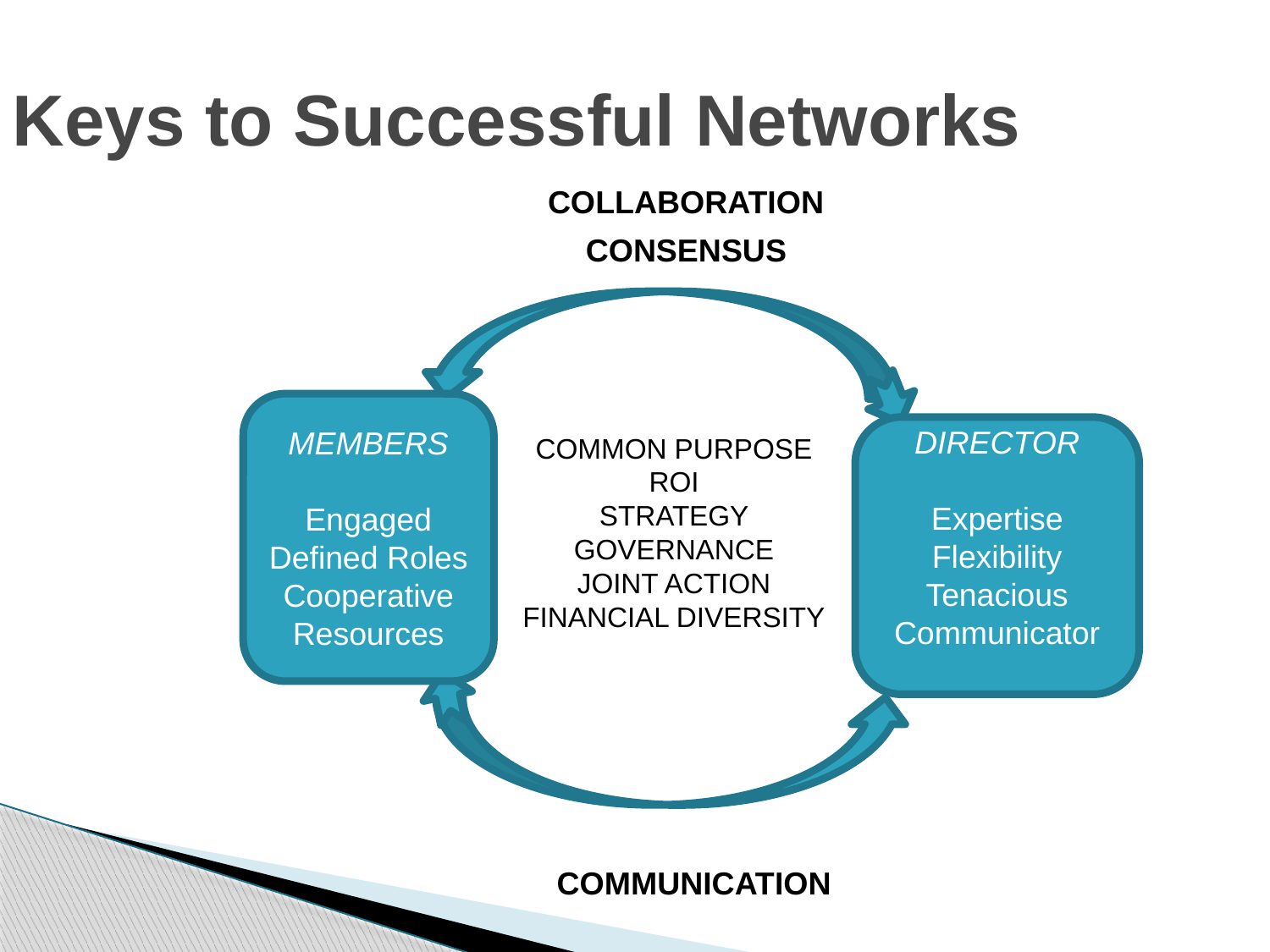

Keys to Successful Networks

COLLABORATION
CONSENSUS

MEMBERS

Engaged
Defined Roles
Cooperative
Resources
DIRECTOR

Expertise
Flexibility
Tenacious
Communicator

COMMON PURPOSE
ROI
STRATEGY
GOVERNANCE
JOINT ACTION
FINANCIAL DIVERSITY

COMMUNICATION